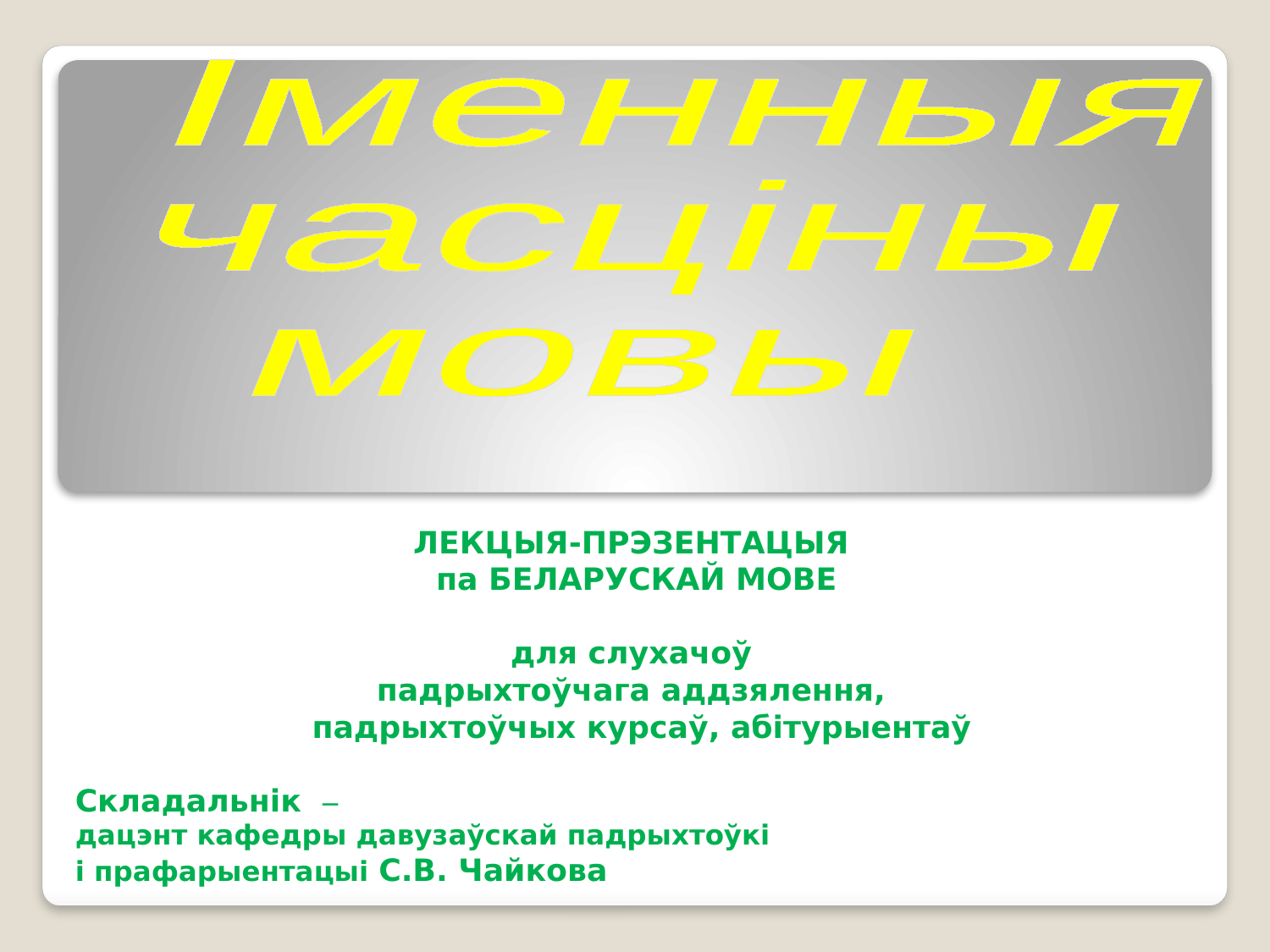

Іменныя
часціны
мовы

ЛЕКЦЫЯ-ПРЭЗЕНТАЦЫЯ
па БЕЛАРУСКАЙ МОВЕ

для слухачоў
падрыхтоўчага аддзялення,
 падрыхтоўчых курсаў, абітурыентаў

Складальнік  –
дацэнт кафедры давузаўскай падрыхтоўкі
і прафарыентацыі С.В. Чайкова